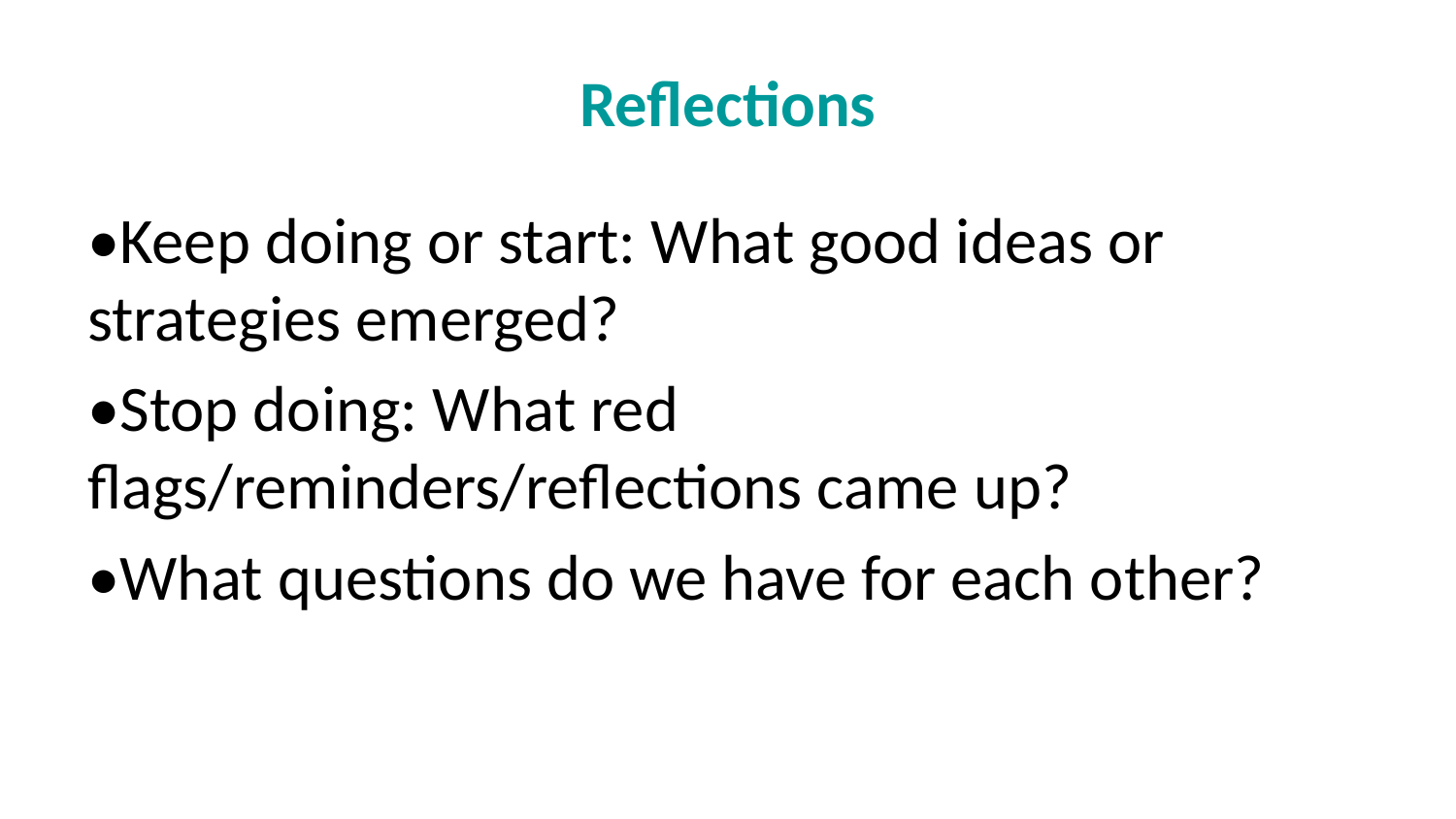

# Reflections
•Keep doing or start: What good ideas or strategies emerged?
•Stop doing: What red flags/reminders/reflections came up?
•What questions do we have for each other?